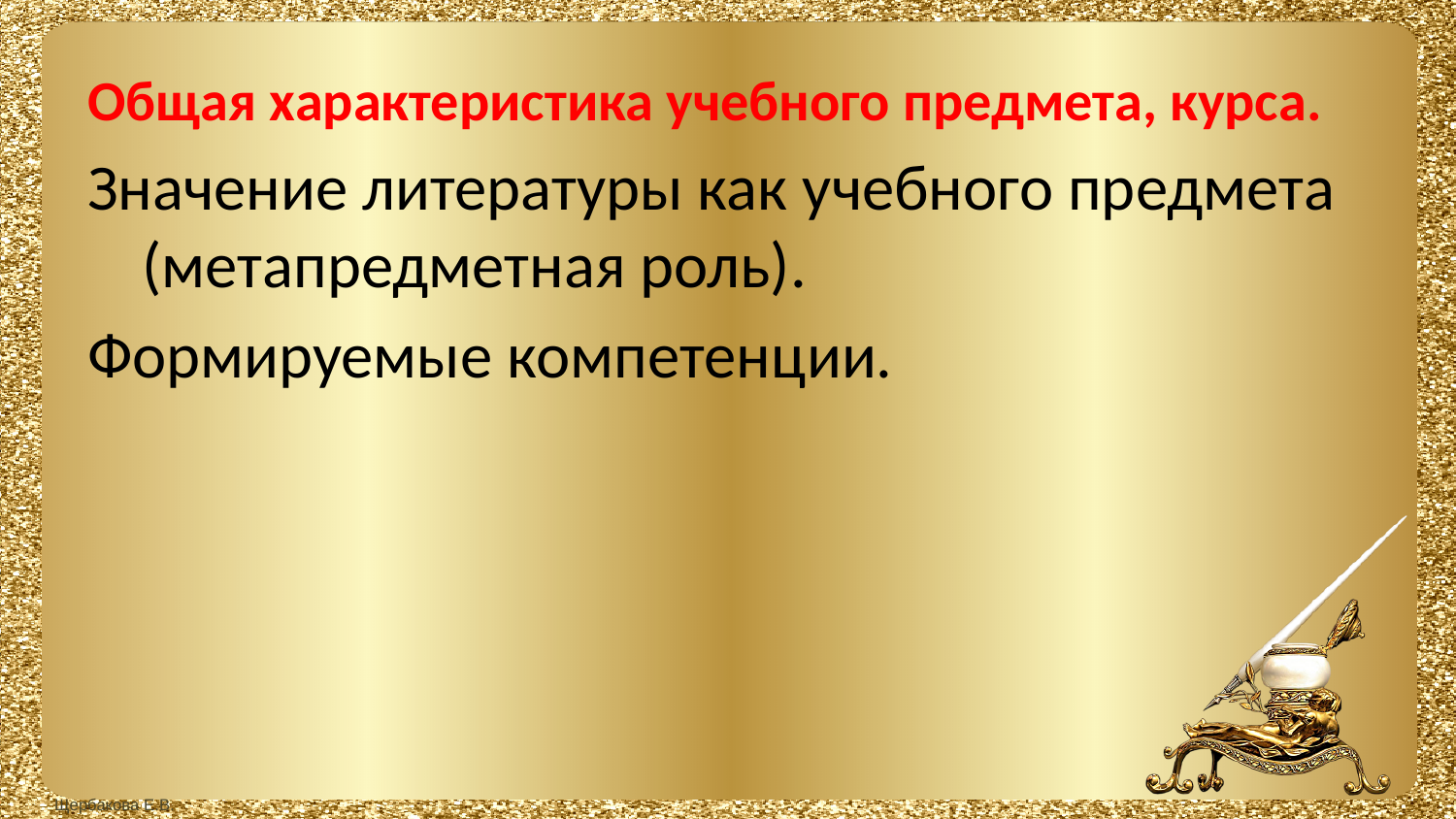

Общая характеристика учебного предмета, курса.
Значение литературы как учебного предмета (метапредметная роль).
Формируемые компетенции.